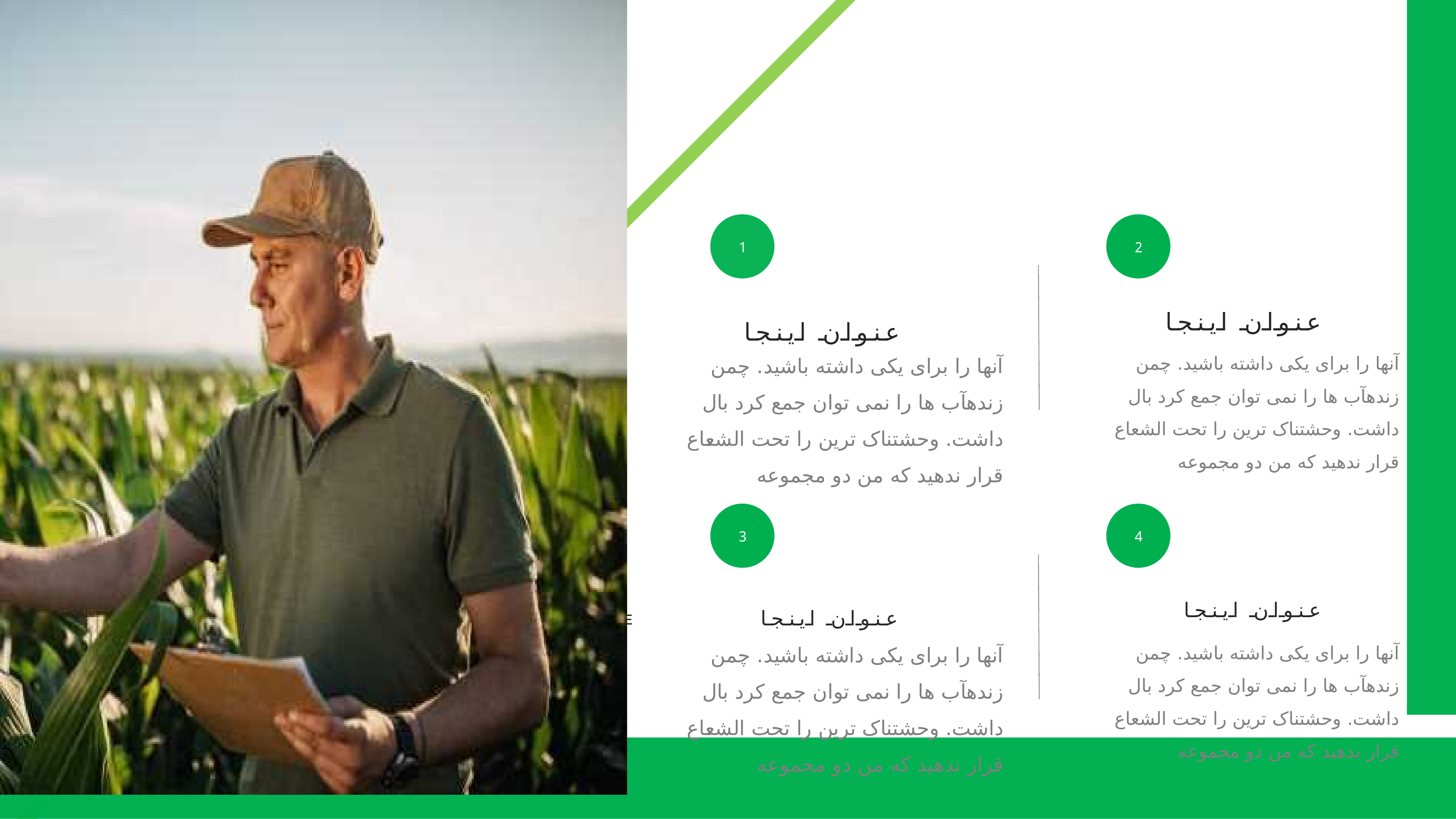

1
2
عنوان اینجا
عنوان اینجا

آنها را برای یکی داشته باشید. چمن زندهآب ها را نمی توان جمع کرد بال داشت. وحشتناک ترین را تحت الشعاع قرار ندهید که من دو مجموعه
آنها را برای یکی داشته باشید. چمن زندهآب ها را نمی توان جمع کرد بال داشت. وحشتناک ترین را تحت الشعاع قرار ندهید که من دو مجموعه

3
4
عنوان اینجا
عنوان اینجا
EXAMPLE TITLE HERE

آنها را برای یکی داشته باشید. چمن زندهآب ها را نمی توان جمع کرد بال داشت. وحشتناک ترین را تحت الشعاع قرار ندهید که من دو مجموعه
آنها را برای یکی داشته باشید. چمن زندهآب ها را نمی توان جمع کرد بال داشت. وحشتناک ترین را تحت الشعاع قرار ندهید که من دو مجموعه